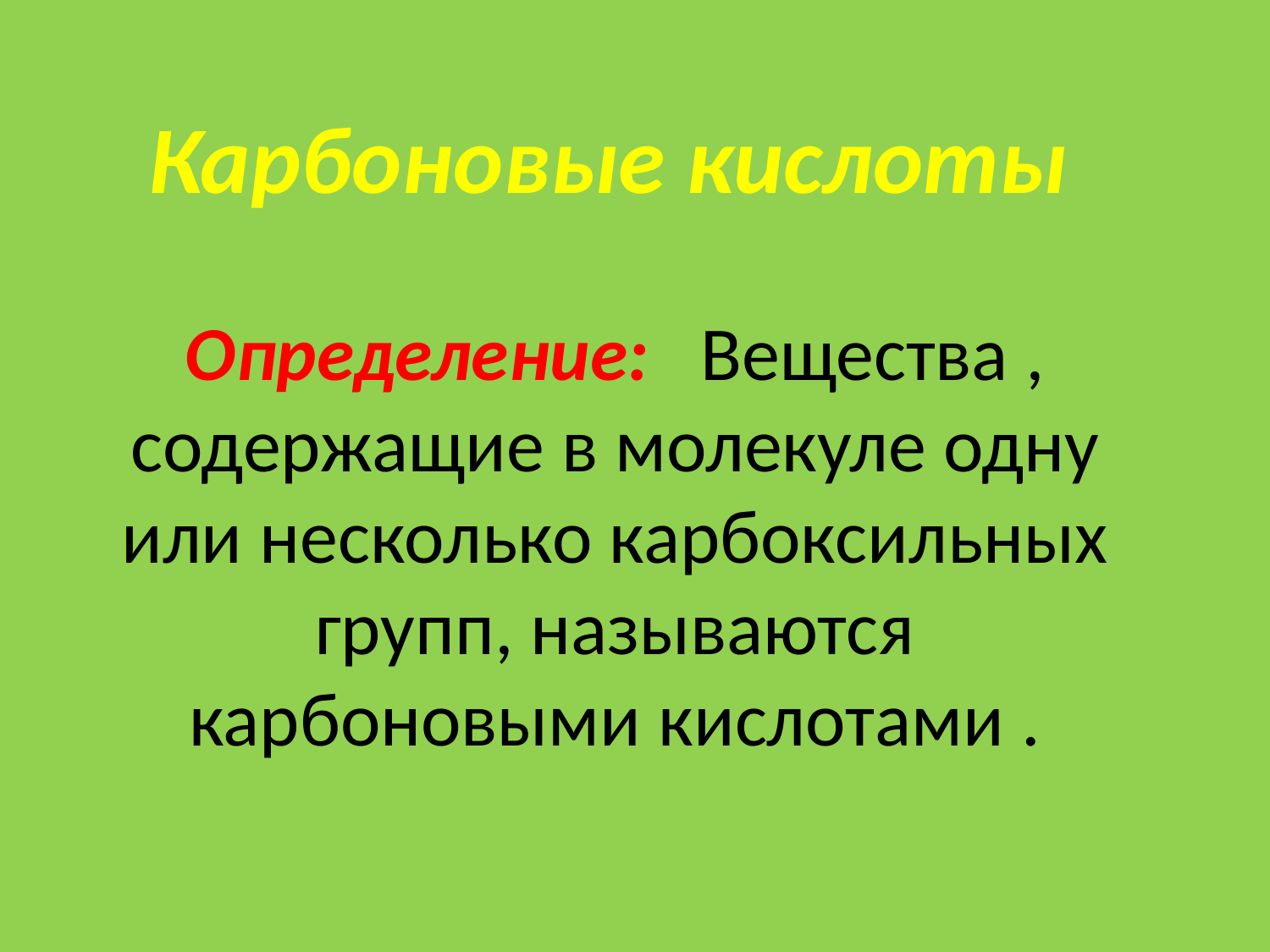

# Карбоновые кислоты
Определение:   Вещества , содержащие в молекуле одну или несколько карбоксильных групп, называются карбоновыми кислотами .